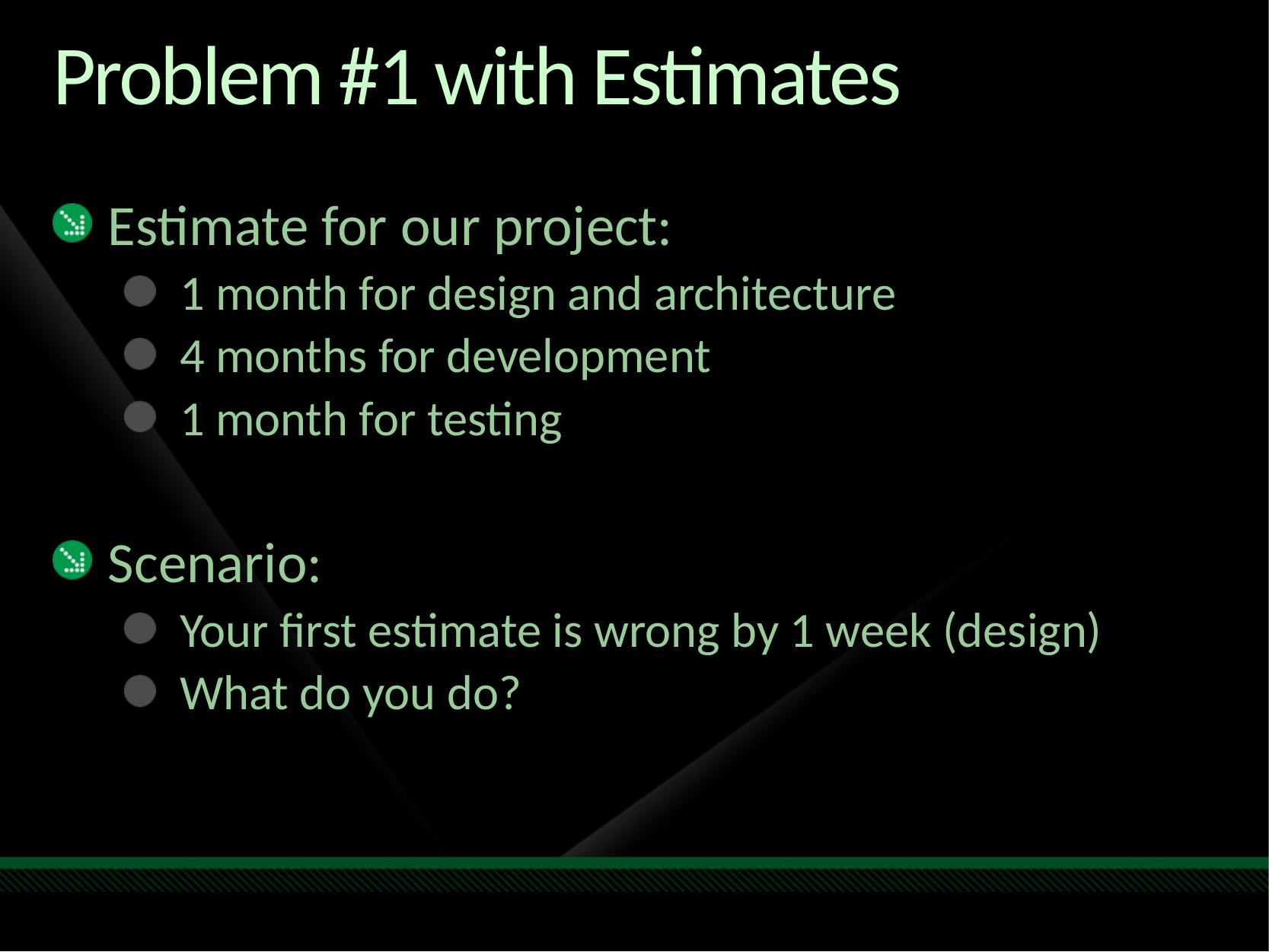

# Problem #1 with Estimates
Estimate for our project:
1 month for design and architecture
4 months for development
1 month for testing

Scenario:
Your first estimate is wrong by 1 week (design)
What do you do?